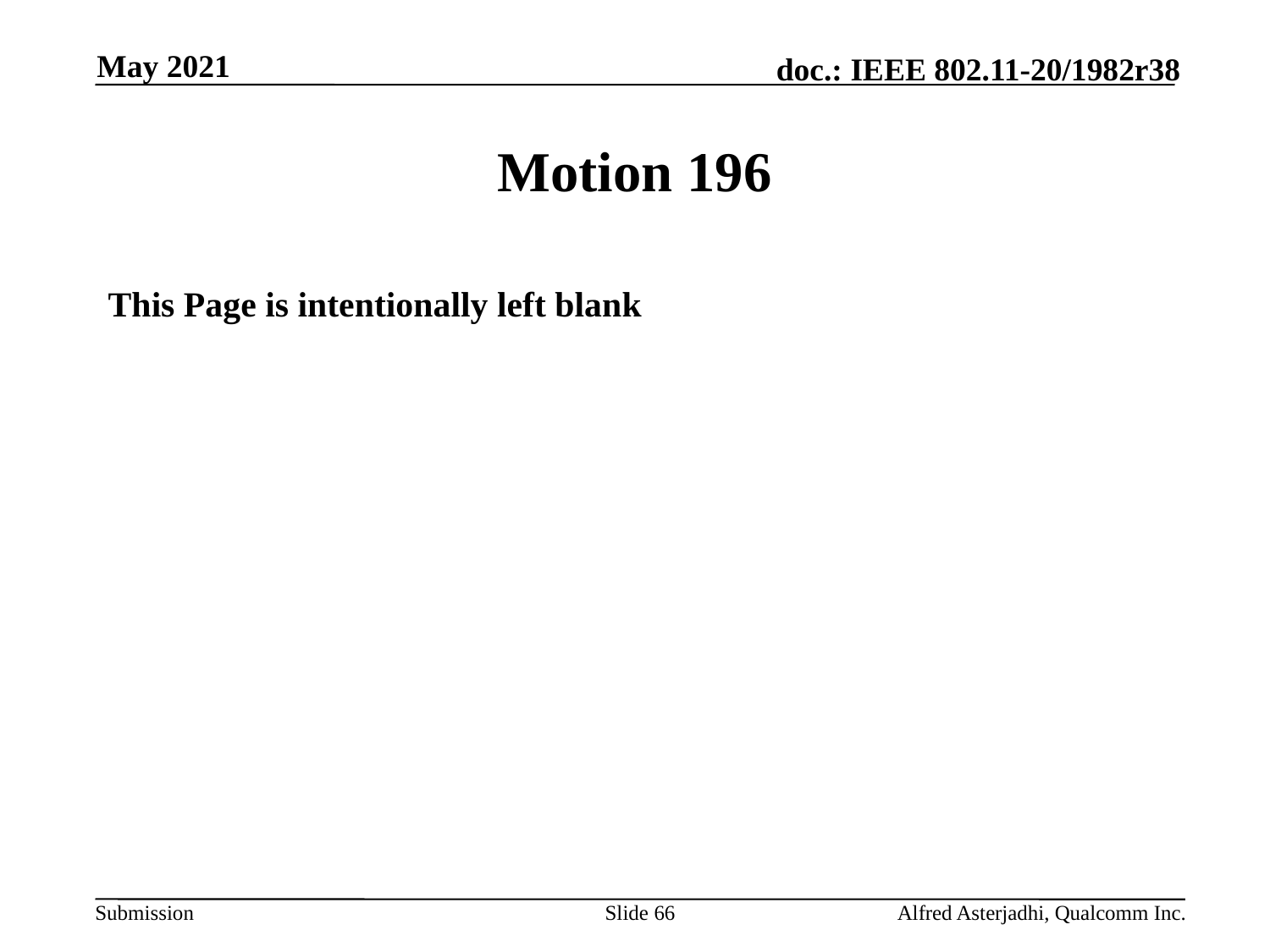

May 2021
# Motion 196
This Page is intentionally left blank
Slide 66
Alfred Asterjadhi, Qualcomm Inc.